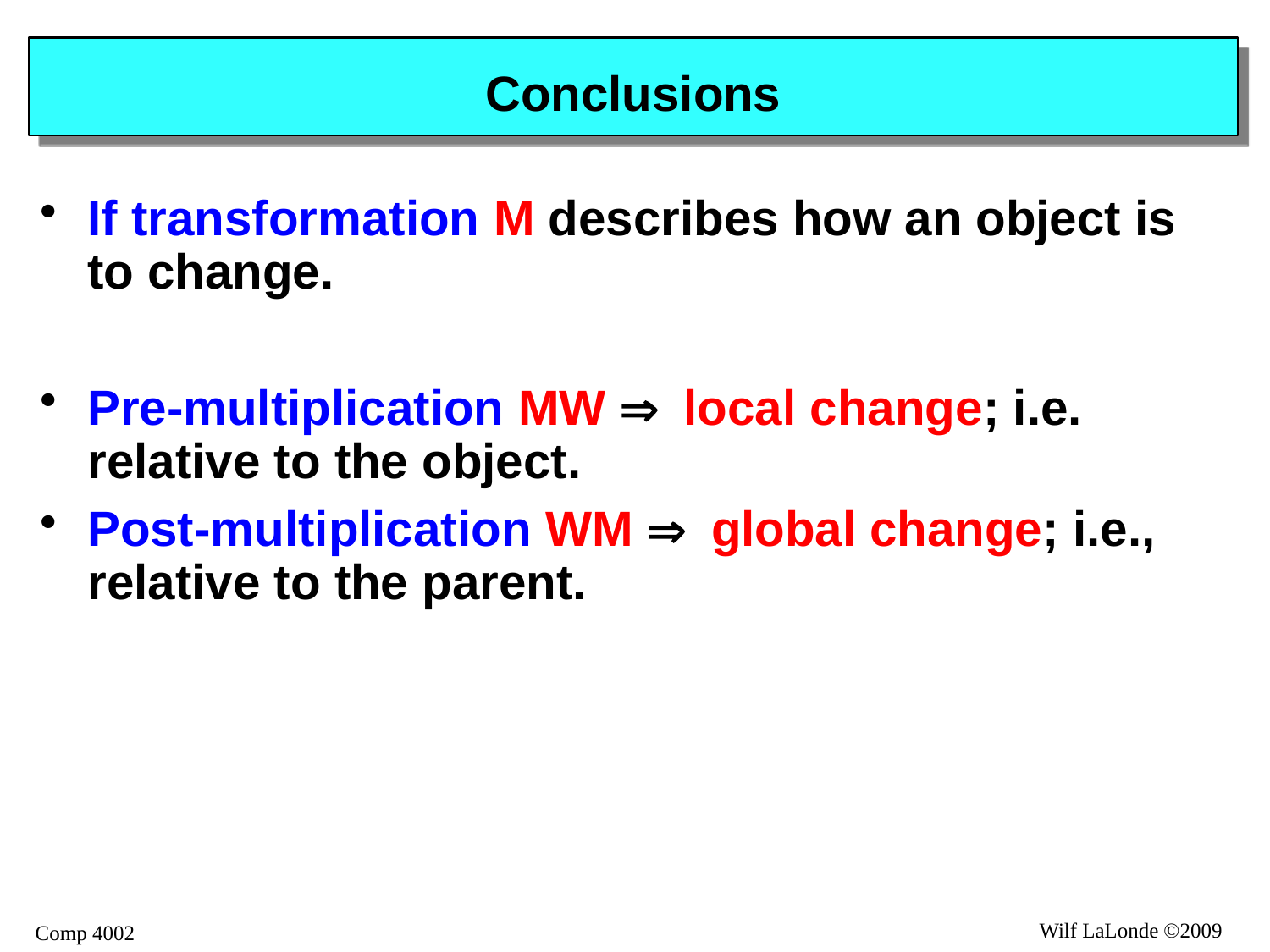

# Conclusions
If transformation M describes how an object is to change.

Pre-multiplication MW ⇒ local change; i.e. relative to the object.
Post-multiplication WM ⇒ global change; i.e., relative to the parent.